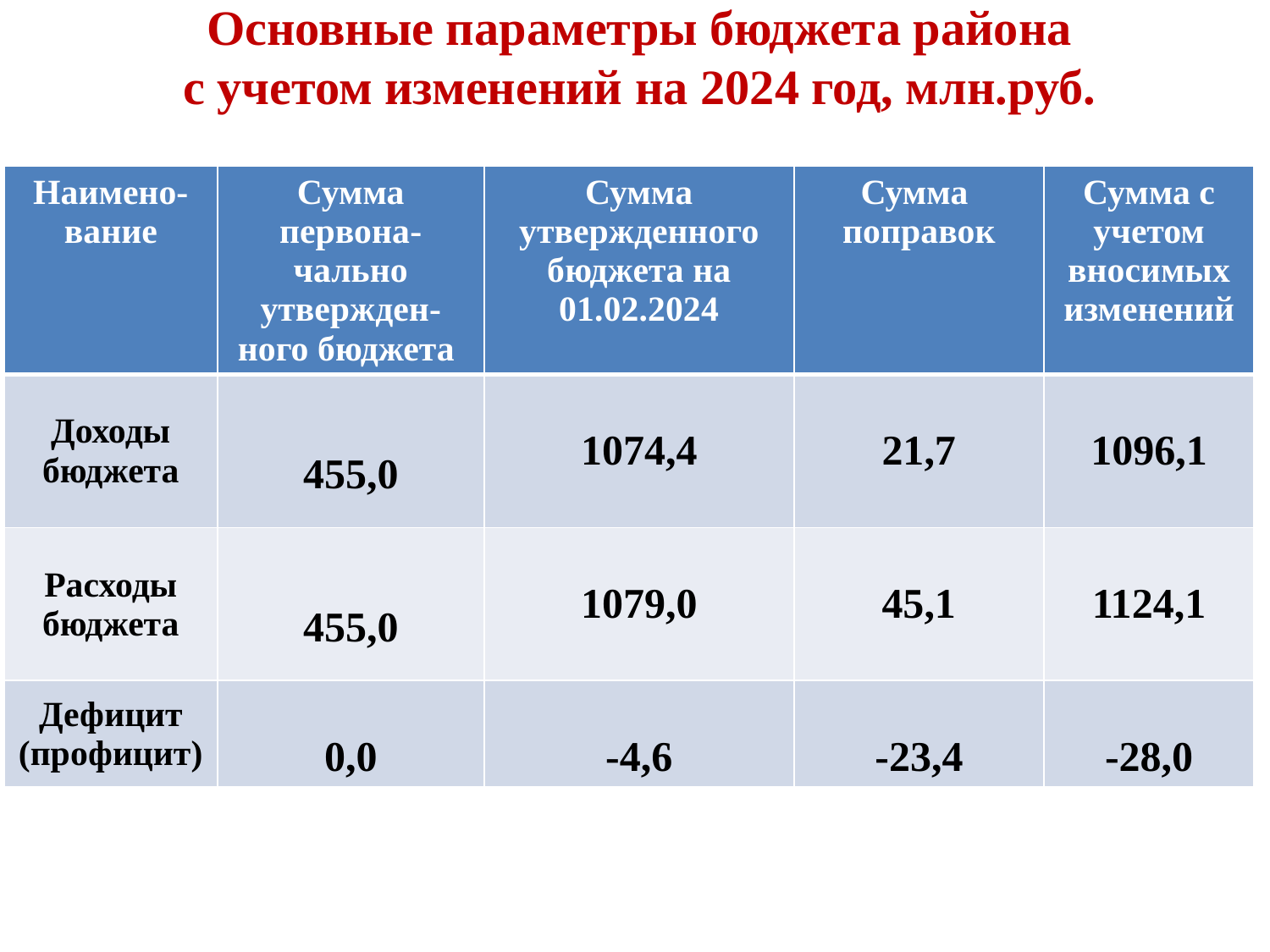

# Основные параметры бюджета района с учетом изменений на 2024 год, млн.руб.
| Наимено-вание | Сумма первона-чально утвержден-ного бюджета | Сумма утвержденного бюджета на 01.02.2024 | Сумма поправок | Сумма с учетом вносимых изменений |
| --- | --- | --- | --- | --- |
| Доходы бюджета | 455,0 | 1074,4 | 21,7 | 1096,1 |
| Расходы бюджета | 455,0 | 1079,0 | 45,1 | 1124,1 |
| Дефицит (профицит) | 0,0 | -4,6 | -23,4 | -28,0 |